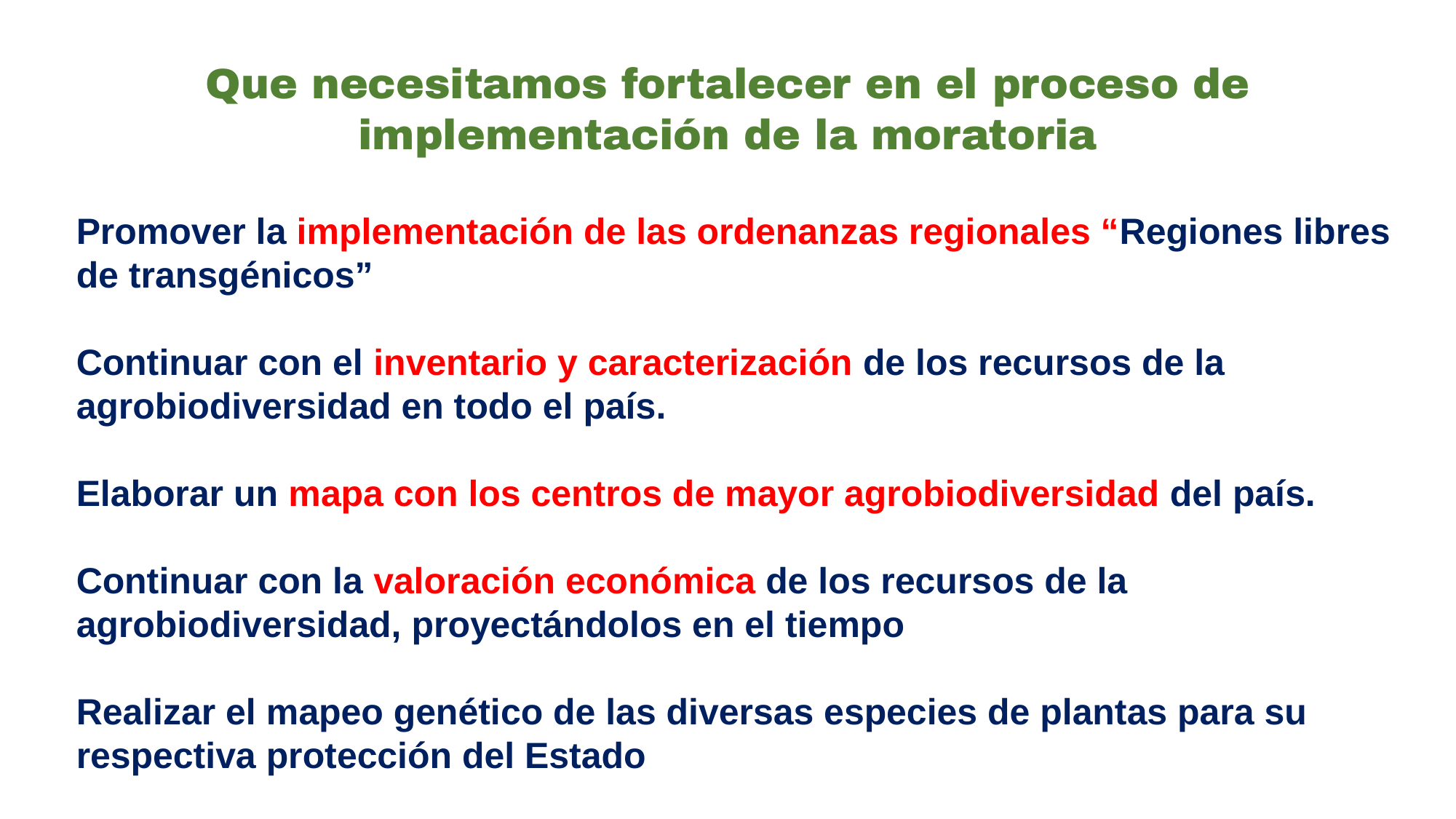

Que necesitamos fortalecer en el proceso de implementación de la moratoria
Promover la implementación de las ordenanzas regionales “Regiones libres de transgénicos”

Continuar con el inventario y caracterización de los recursos de la agrobiodiversidad en todo el país.

Elaborar un mapa con los centros de mayor agrobiodiversidad del país.

Continuar con la valoración económica de los recursos de la agrobiodiversidad, proyectándolos en el tiempo

Realizar el mapeo genético de las diversas especies de plantas para su respectiva protección del Estado